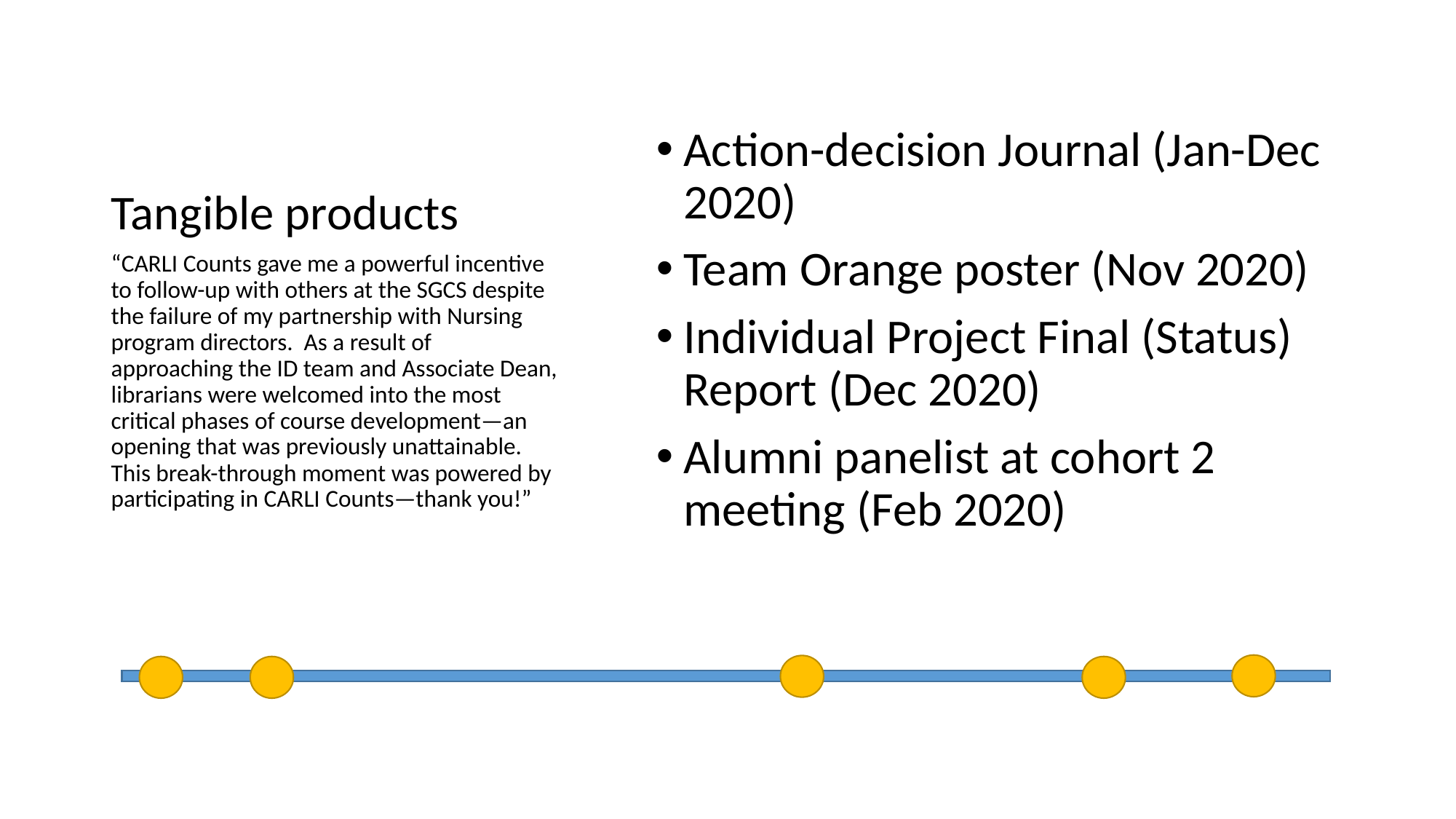

# Tangible products
Action-decision Journal (Jan-Dec 2020)
Team Orange poster (Nov 2020)
Individual Project Final (Status) Report (Dec 2020)
Alumni panelist at cohort 2 meeting (Feb 2020)
“CARLI Counts gave me a powerful incentive to follow-up with others at the SGCS despite the failure of my partnership with Nursing program directors.  As a result of approaching the ID team and Associate Dean, librarians were welcomed into the most critical phases of course development—an opening that was previously unattainable.  This break-through moment was powered by participating in CARLI Counts—thank you!”